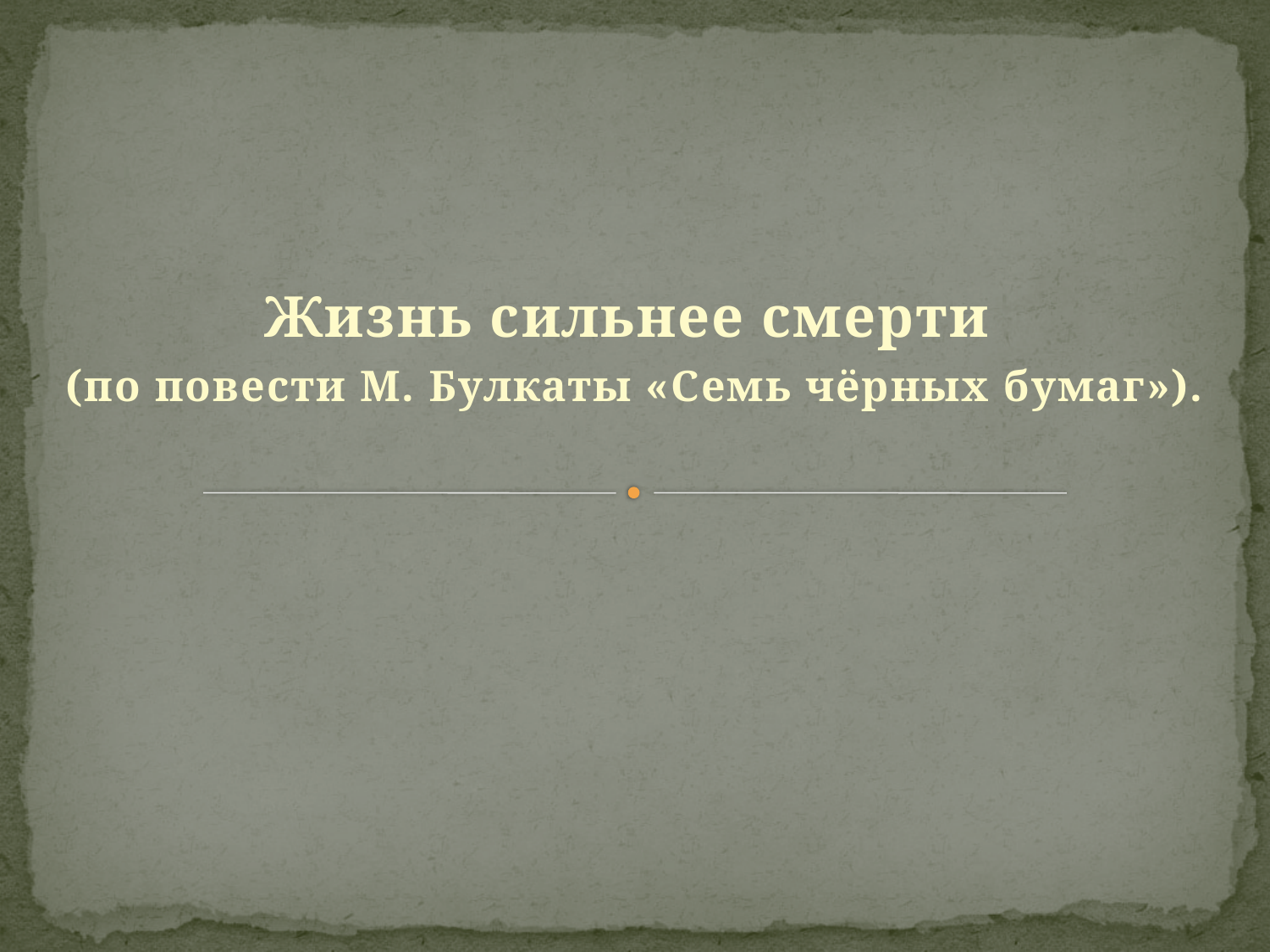

Жизнь сильнее смерти
(по повести М. Булкаты «Семь чёрных бумаг»).

#